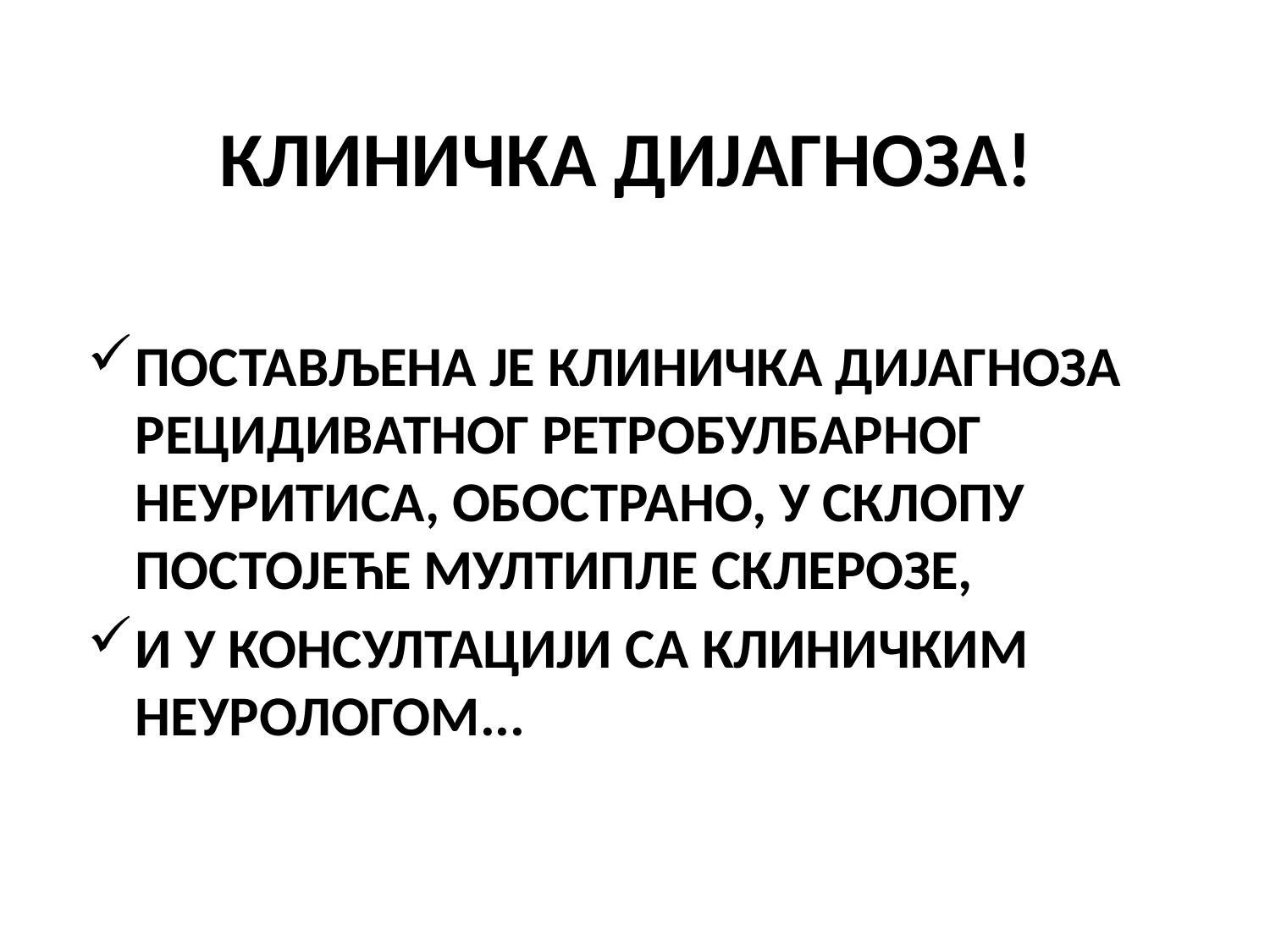

# КЛИНИЧКА ДИЈАГНОЗА!
ПОСТАВЉЕНА ЈЕ КЛИНИЧКА ДИЈАГНОЗА РЕЦИДИВАТНОГ РЕТРОБУЛБАРНОГ НЕУРИТИСА, ОБОСТРАНО, У СКЛОПУ ПОСТОЈЕЋЕ МУЛТИПЛЕ СКЛЕРОЗЕ,
И У КОНСУЛТАЦИЈИ СА КЛИНИЧКИМ НЕУРОЛОГОМ...